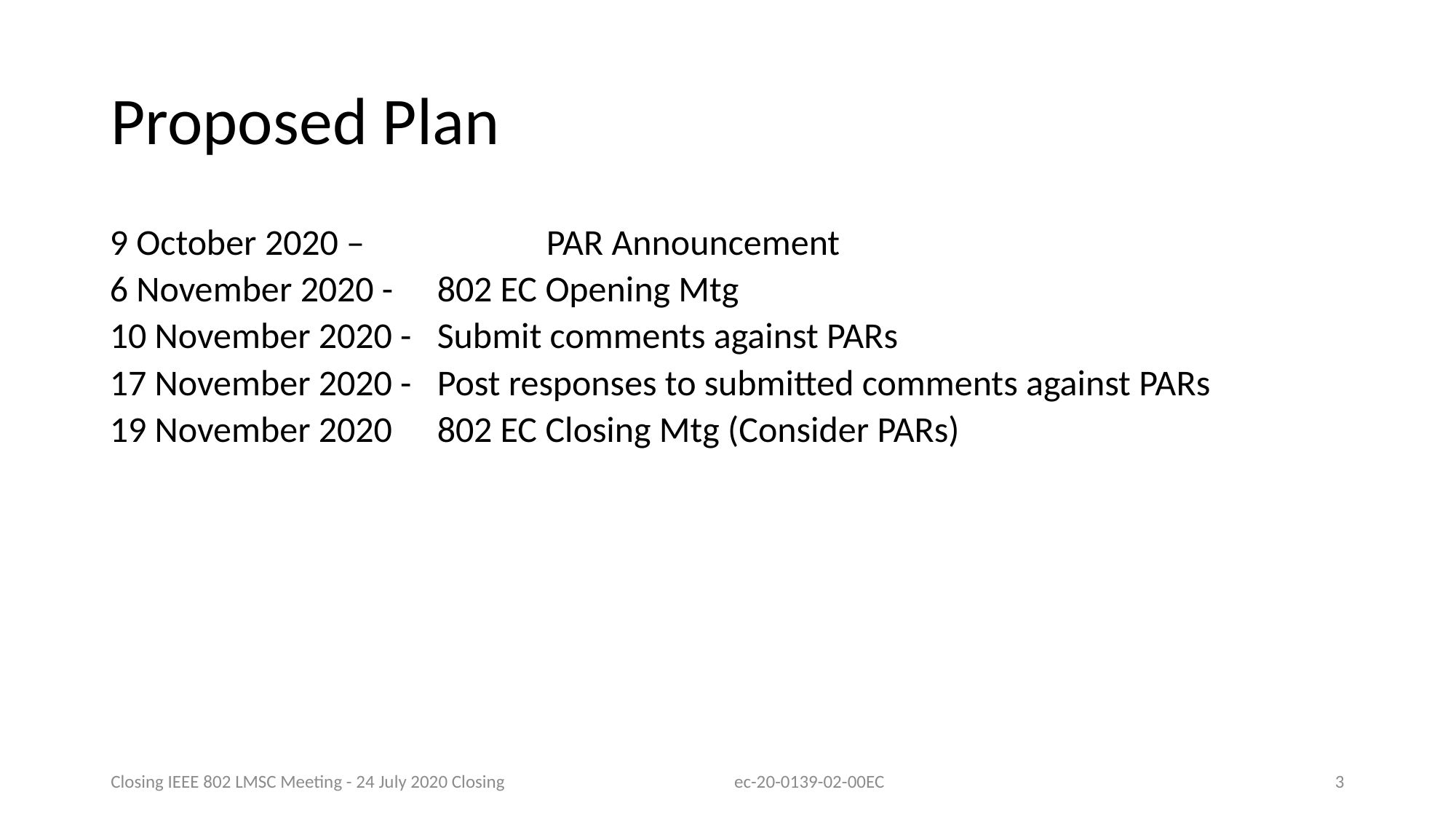

# Proposed Plan
9 October 2020 – 		PAR Announcement
6 November 2020 -	802 EC Opening Mtg
10 November 2020 - 	Submit comments against PARs
17 November 2020 - 	Post responses to submitted comments against PARs
19 November 2020 	802 EC Closing Mtg (Consider PARs)

Closing IEEE 802 LMSC Meeting - 24 July 2020 Closing
ec-20-0139-02-00EC
3